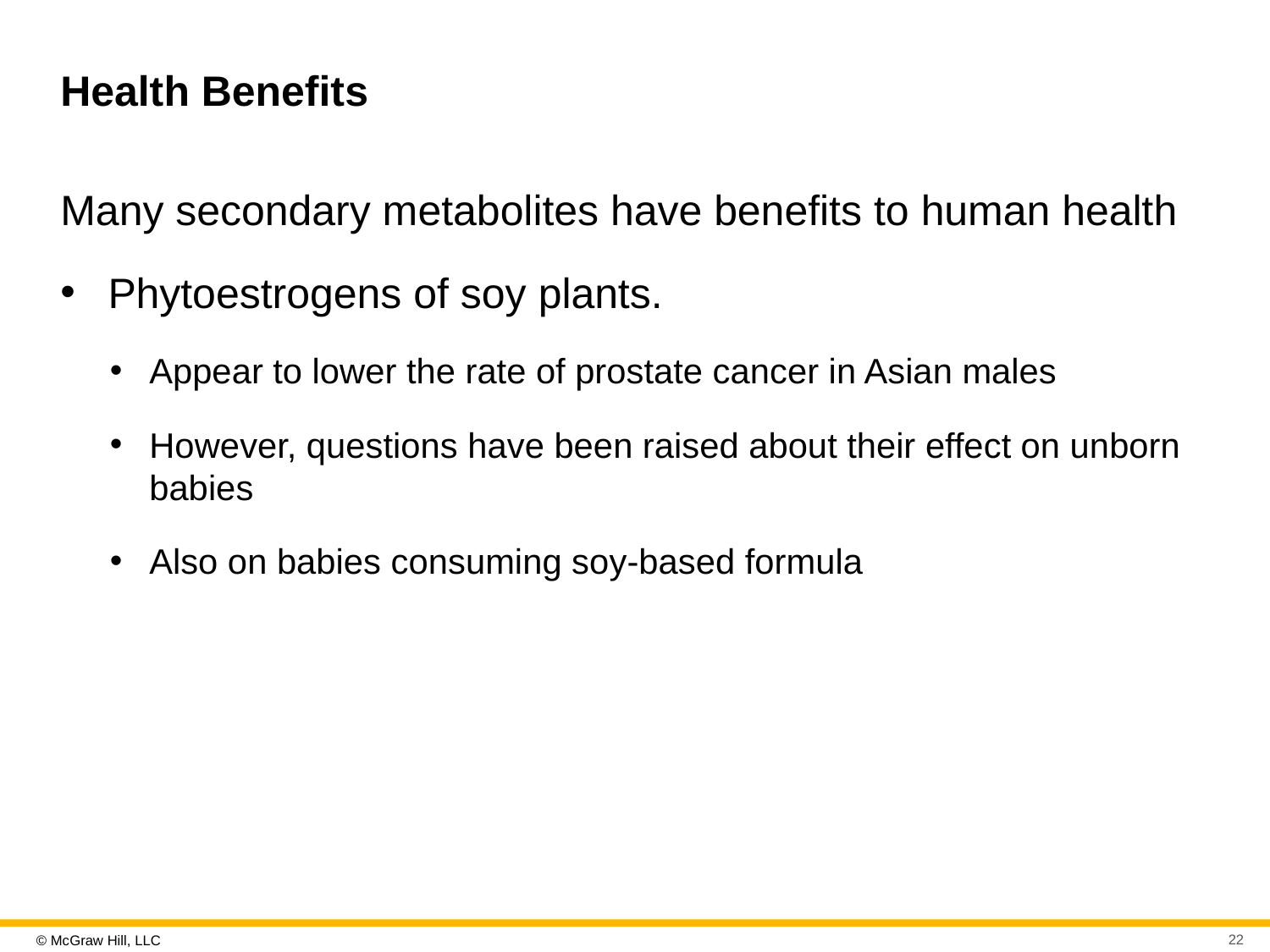

# Health Benefits
Many secondary metabolites have benefits to human health
Phytoestrogens of soy plants.
Appear to lower the rate of prostate cancer in Asian males
However, questions have been raised about their effect on unborn babies
Also on babies consuming soy-based formula
22